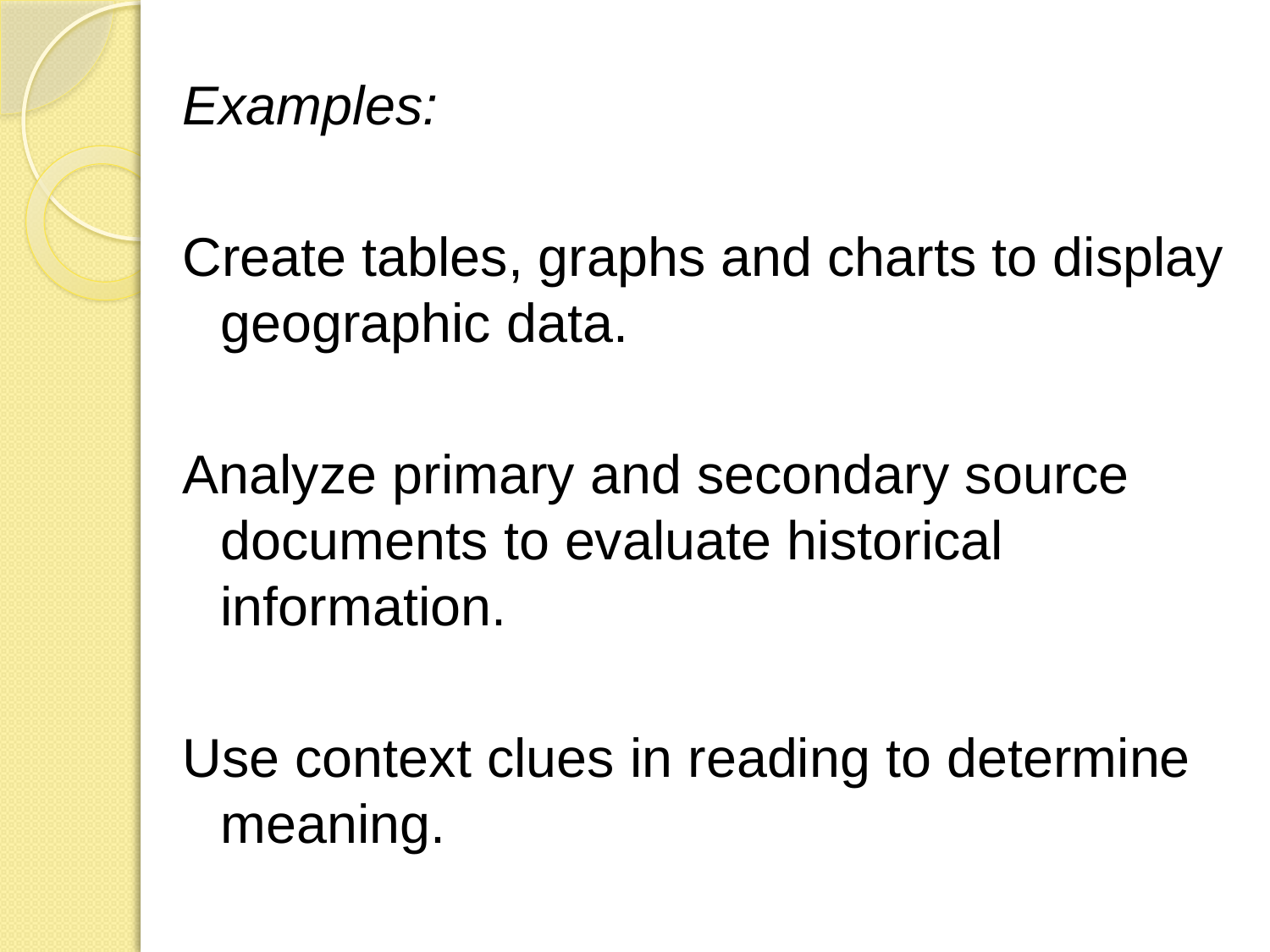

Examples:

Create tables, graphs and charts to display geographic data.

Analyze primary and secondary source documents to evaluate historical information.

Use context clues in reading to determine meaning.